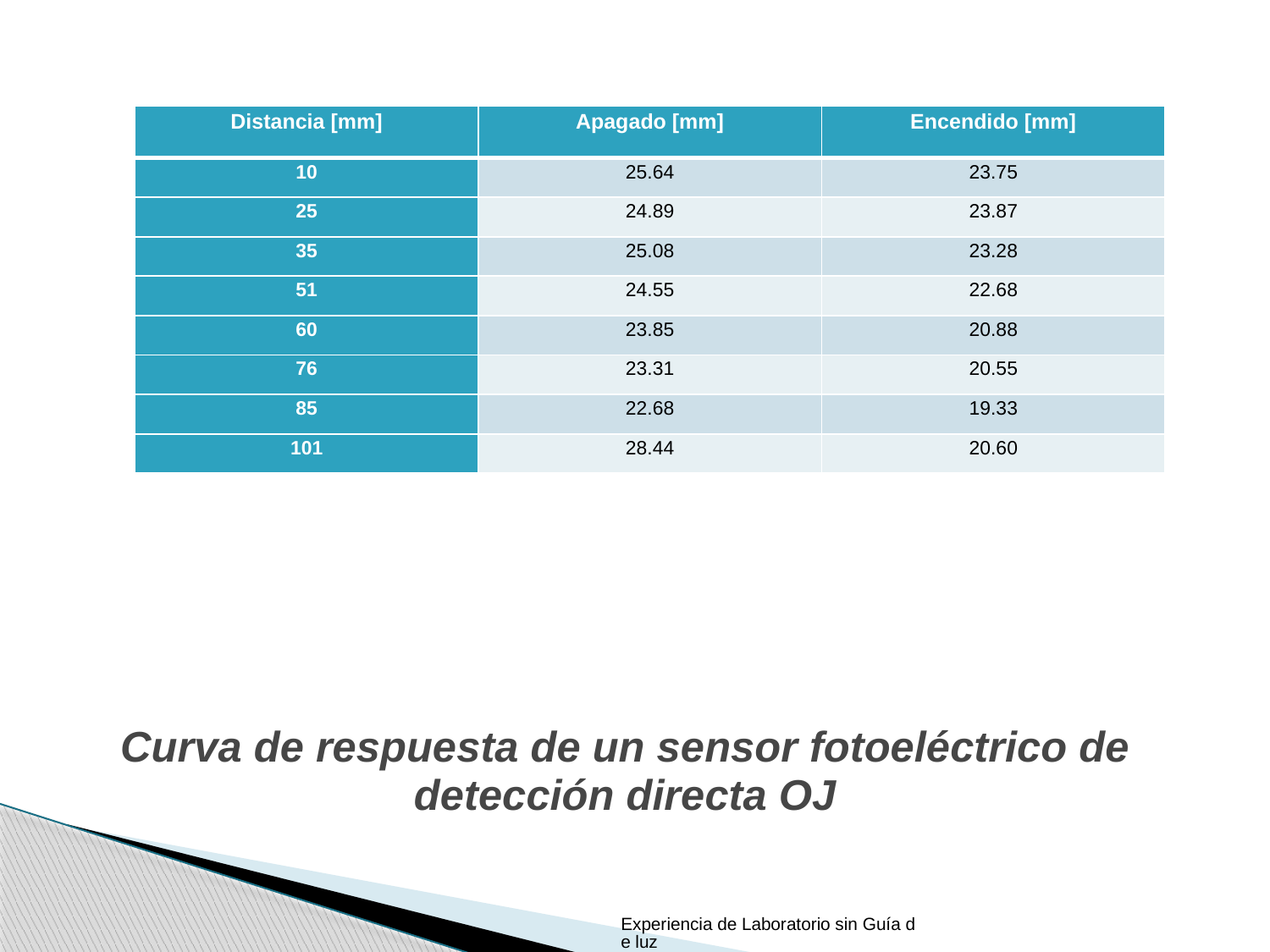

| Distancia [mm] | Apagado [mm] | Encendido [mm] |
| --- | --- | --- |
| 10 | 25.64 | 23.75 |
| 25 | 24.89 | 23.87 |
| 35 | 25.08 | 23.28 |
| 51 | 24.55 | 22.68 |
| 60 | 23.85 | 20.88 |
| 76 | 23.31 | 20.55 |
| 85 | 22.68 | 19.33 |
| 101 | 28.44 | 20.60 |
# Curva de respuesta de un sensor fotoeléctrico de detección directa OJ
Experiencia de Laboratorio sin Guía de luz